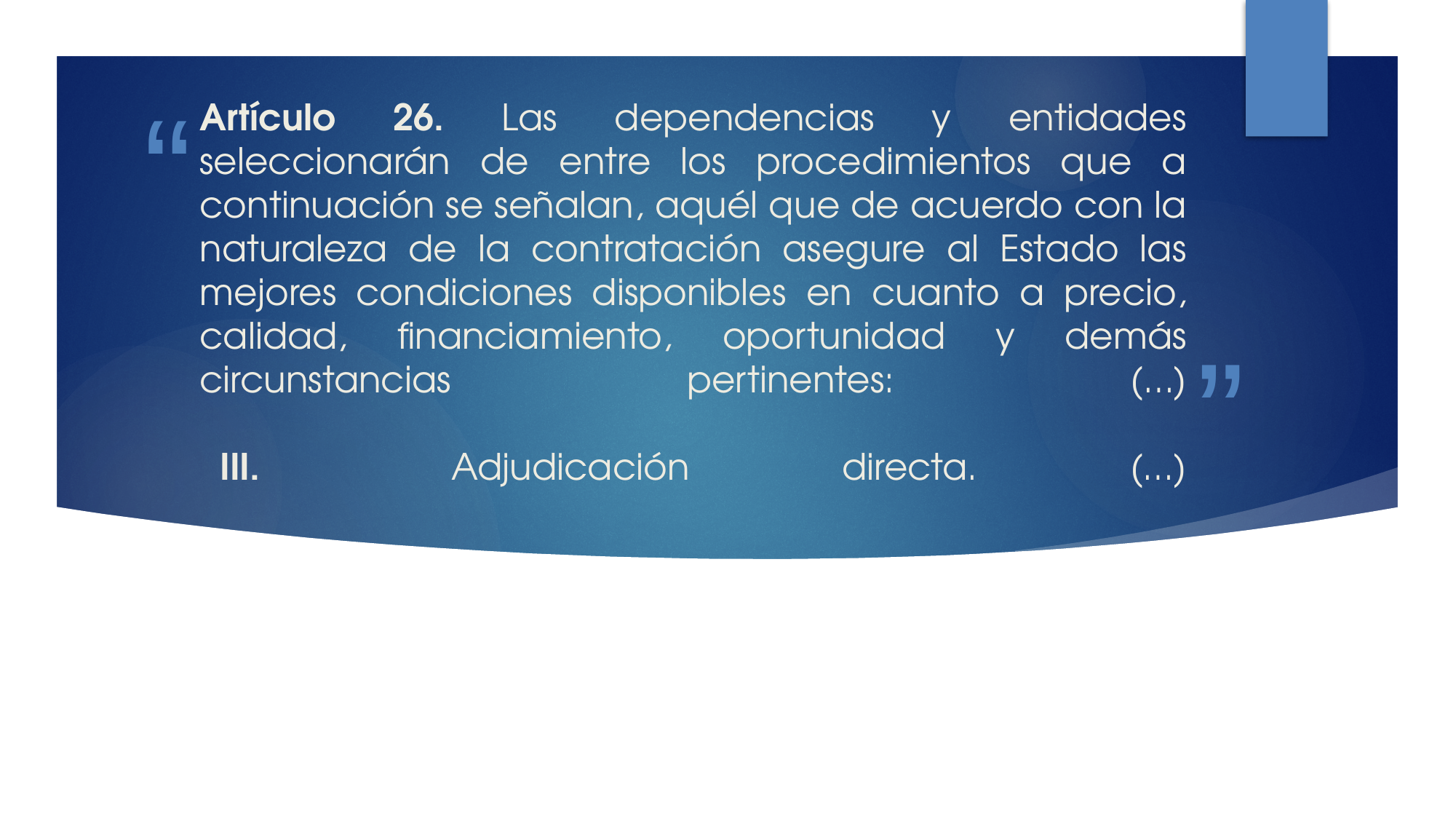

# Artículo 26. Las dependencias y entidades seleccionarán de entre los procedimientos que a continuación se señalan, aquél que de acuerdo con la naturaleza de la contratación asegure al Estado las mejores condiciones disponibles en cuanto a precio, calidad, financiamiento, oportunidad y demás circunstancias pertinentes: (…)   III. 	Adjudicación directa. (…)